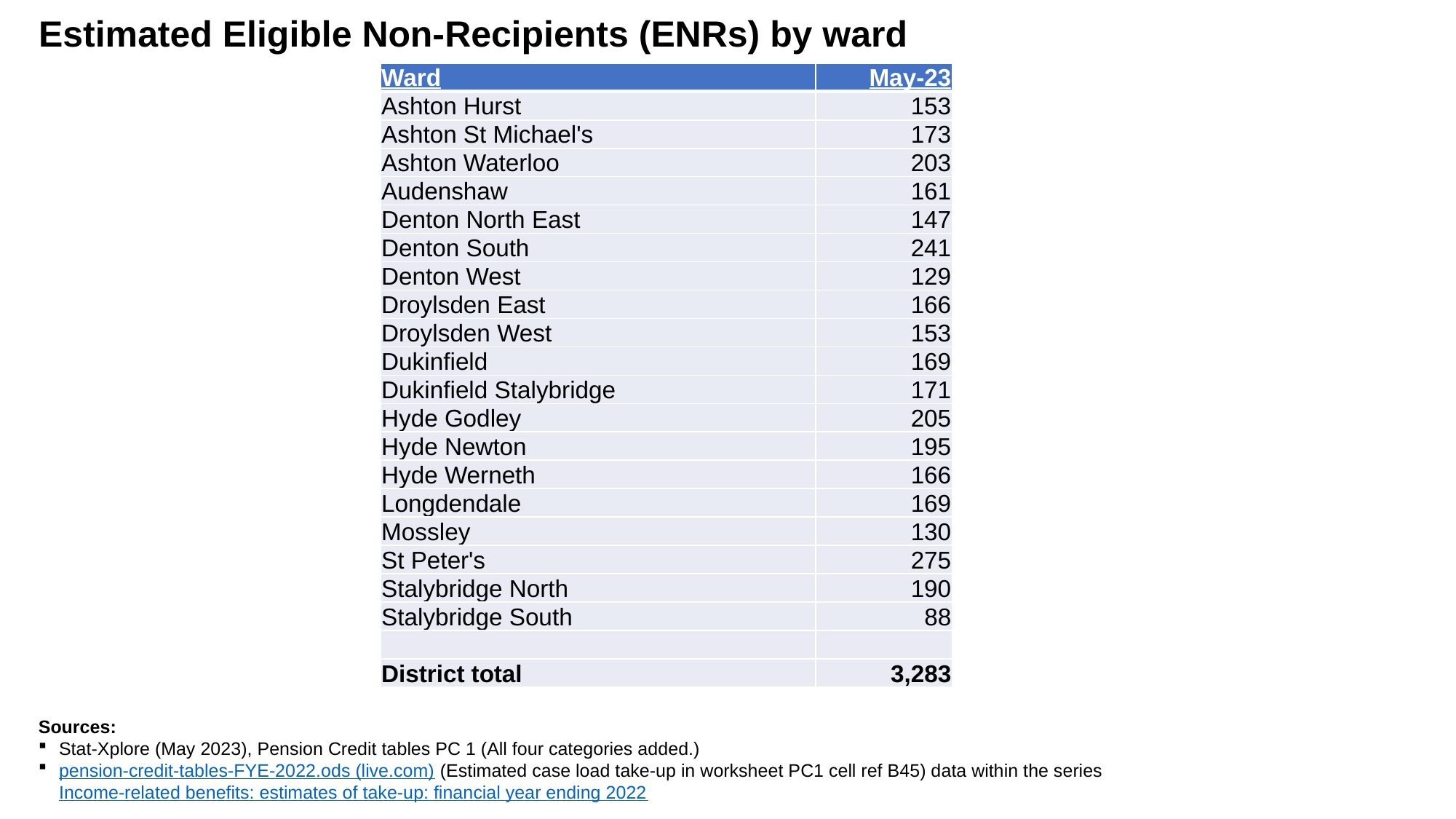

Estimated Eligible  Non-recipients by ward
Estimated Eligible Non-Recipients (ENRs) by ward
| Ward | May-23 |
| --- | --- |
| Ashton Hurst | 153 |
| Ashton St Michael's | 173 |
| Ashton Waterloo | 203 |
| Audenshaw | 161 |
| Denton North East | 147 |
| Denton South | 241 |
| Denton West | 129 |
| Droylsden East | 166 |
| Droylsden West | 153 |
| Dukinfield | 169 |
| Dukinfield Stalybridge | 171 |
| Hyde Godley | 205 |
| Hyde Newton | 195 |
| Hyde Werneth | 166 |
| Longdendale | 169 |
| Mossley | 130 |
| St Peter's | 275 |
| Stalybridge North | 190 |
| Stalybridge South | 88 |
|  |  |
| District total | 3,283 |
Sources:
Stat-Xplore (May 2023), Pension Credit tables PC 1 (All four categories added.)
pension-credit-tables-FYE-2022.ods (live.com) (Estimated case load take-up in worksheet PC1 cell ref B45) data within the series  Income-related benefits: estimates of take-up: financial year ending 2022